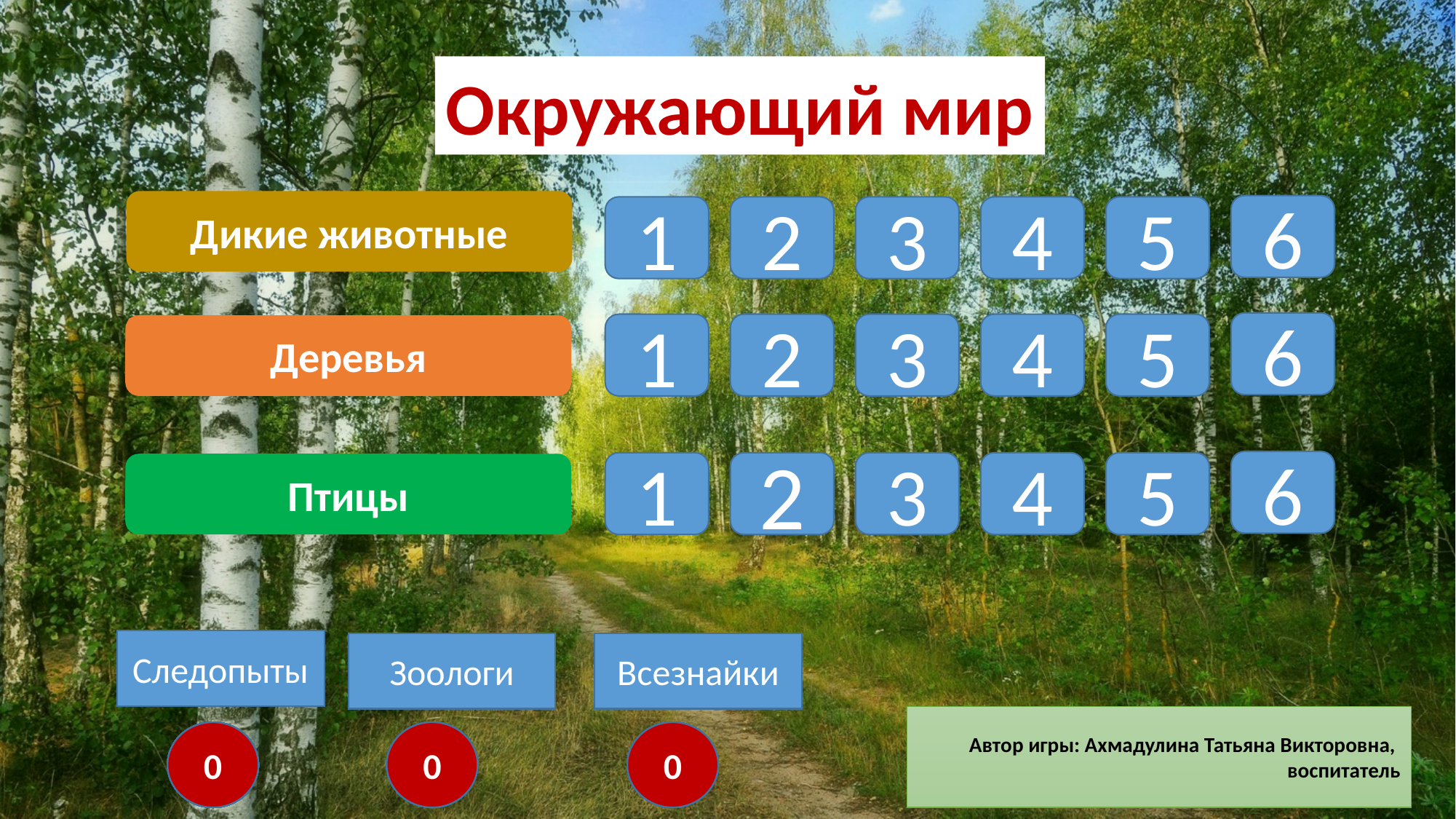

Окружающий мир
Дикие животные
6
1
2
3
4
5
6
1
2
3
4
5
Деревья
6
1
2
3
4
5
Птицы
Следопыты
Зоологи
Всезнайки
Автор игры: Ахмадулина Татьяна Викторовна,  воспитатель

1
2
3
4
5
6
7
8
9
10
11
12
13
14
15
16
17
18
19
20
21
22
23
24
0

1
2
3
4
5
6
7
8
9
10
11
12
13
14
15
16
17
18
19
20
21
22
23
24
0

1
2
3
4
5
6
7
8
9
10
11
12
13
14
15
16
17
18
19
20
21
22
23
24
0